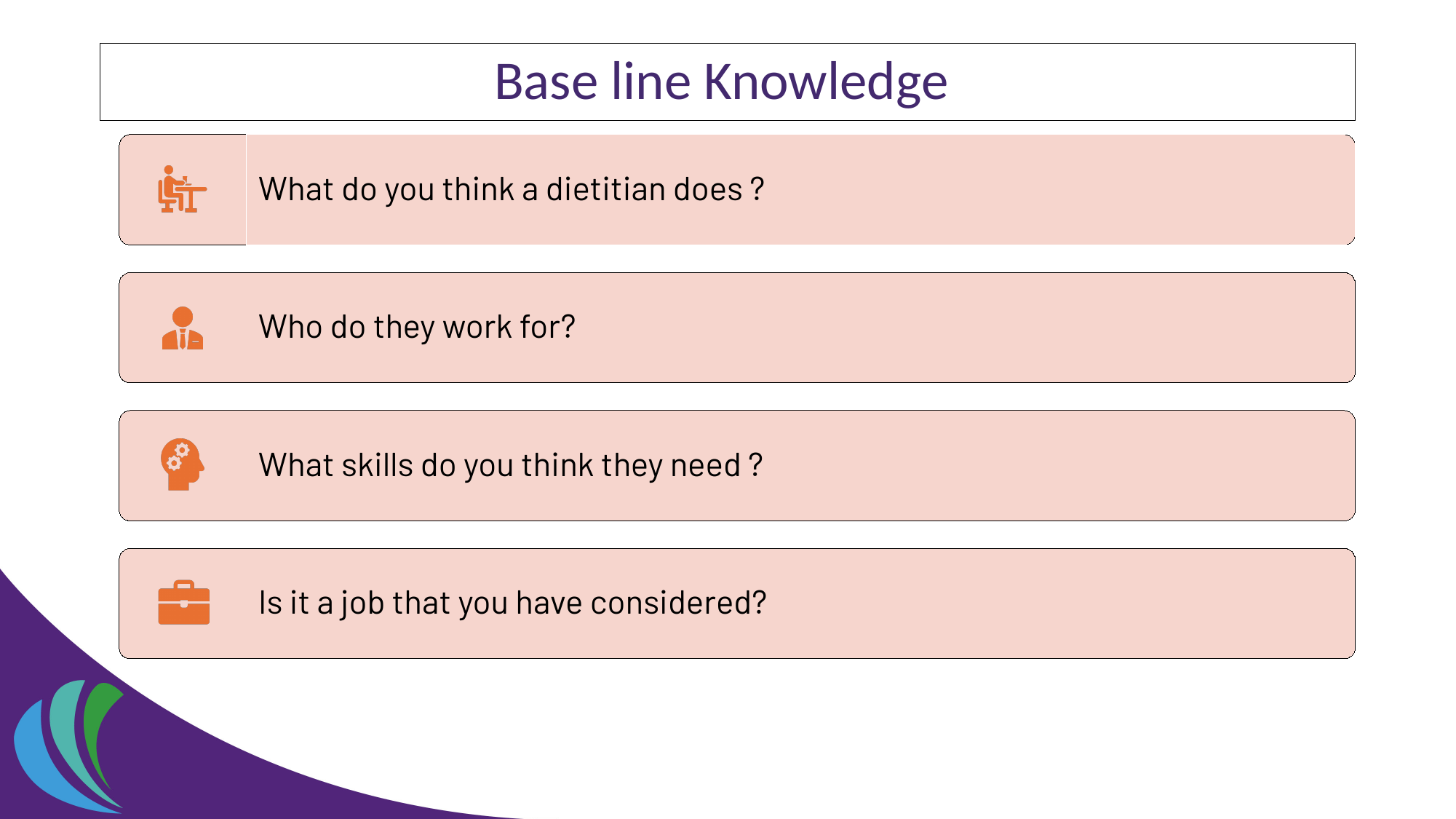

# Base line Knowledge
What do you think a dietitian does ?
Who do they work for?
What skills do you think they need ?
Is it a job that you have considered?